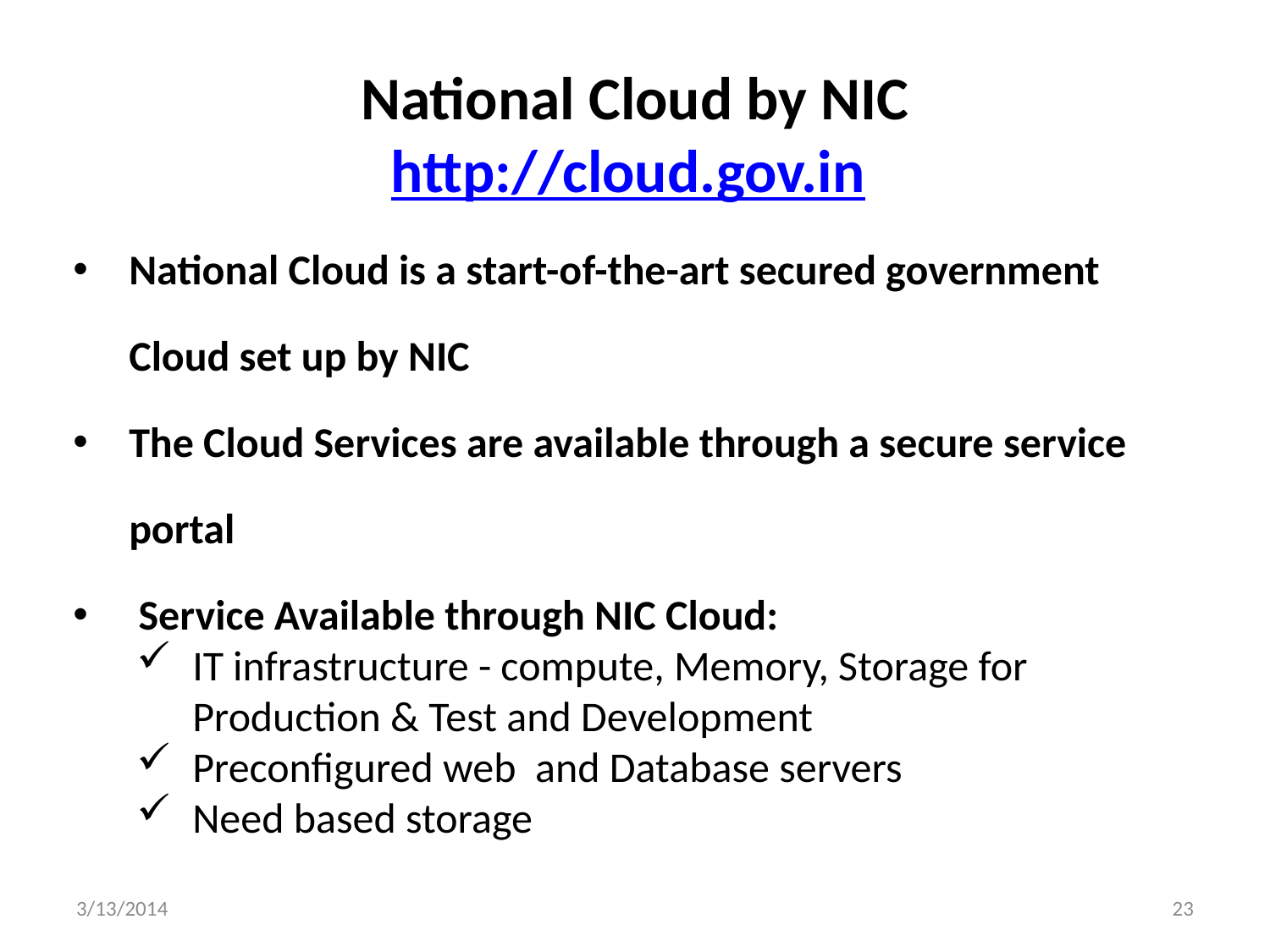

# National Cloud by NIC http://cloud.gov.in
National Cloud is a start-of-the-art secured government Cloud set up by NIC
The Cloud Services are available through a secure service portal
 Service Available through NIC Cloud:
IT infrastructure - compute, Memory, Storage for Production & Test and Development
Preconfigured web  and Database servers
Need based storage

3/13/2014
23